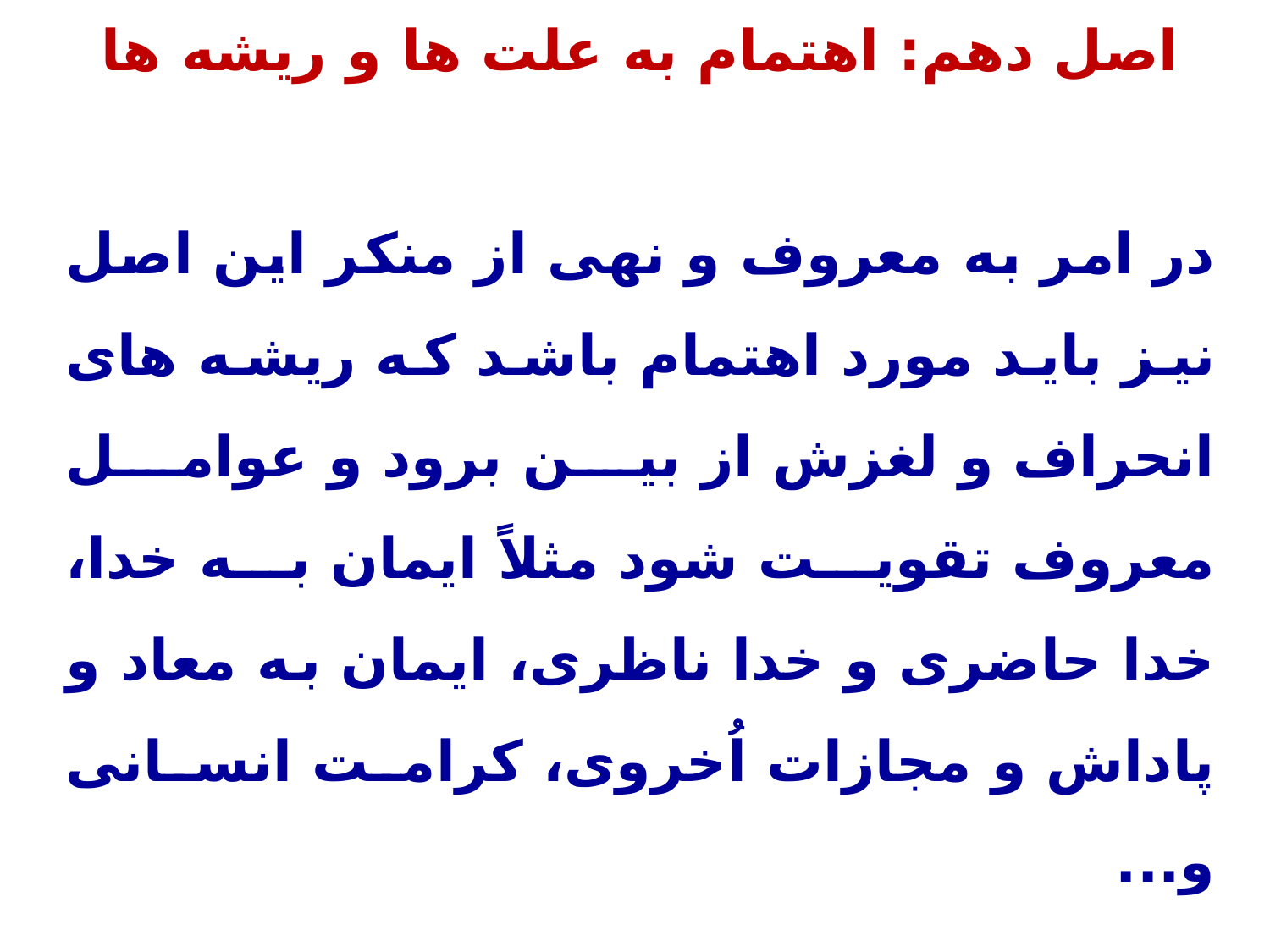

اصل دهم: اهتمام به علت ها و ریشه ها

در امر به معروف و نهی از منکر این اصل نیز باید مورد اهتمام باشد که ریشه های انحراف و لغزش از بین برود و عوامل معروف تقویت شود مثلاً ایمان به خدا، خدا حاضری و خدا ناظری، ایمان به معاد و پاداش و مجازات اُخروی، کرامت انسانی و...